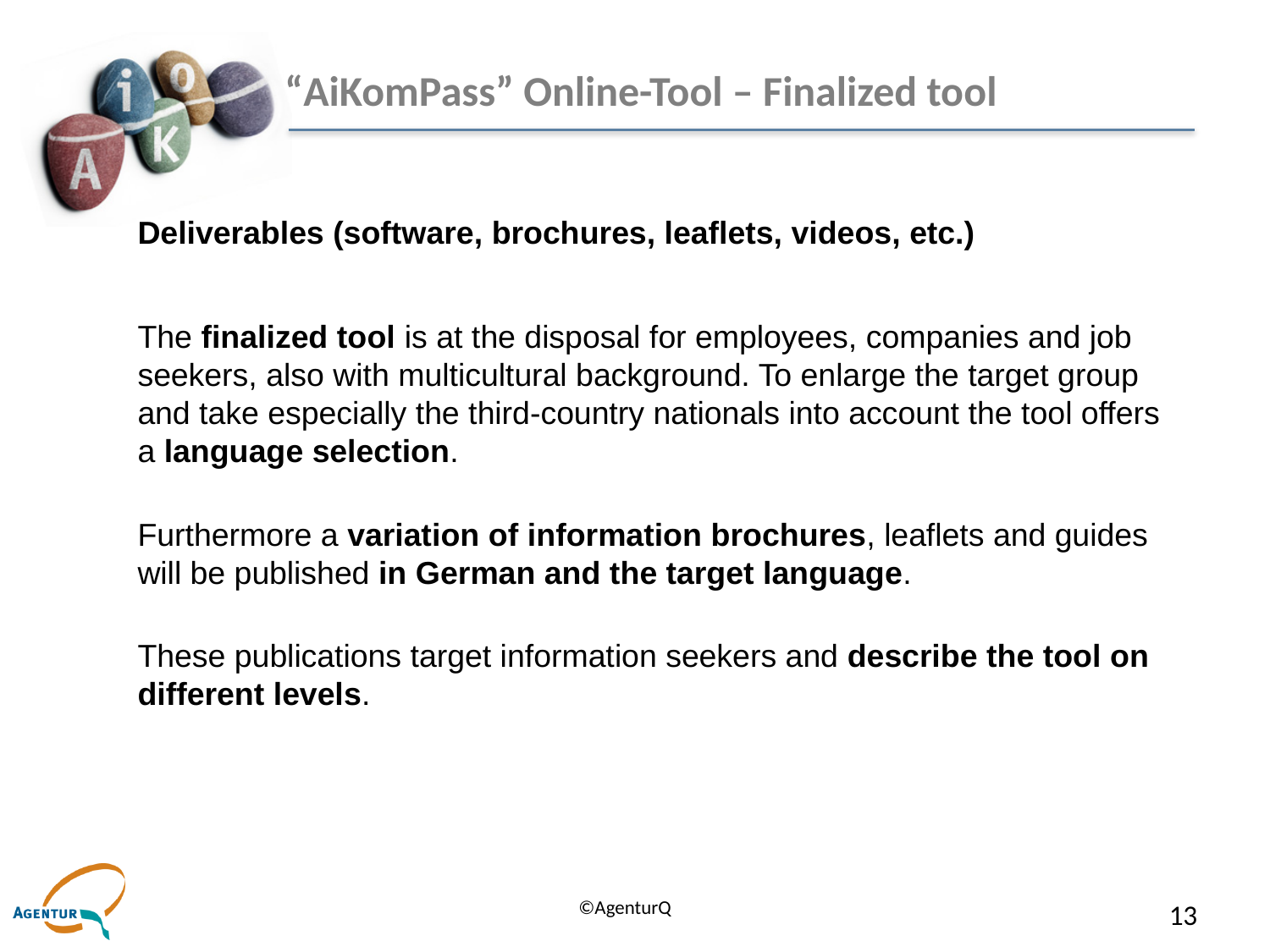

# “AiKomPass” Online-Tool – Finalized tool
Deliverables (software, brochures, leaflets, videos, etc.)

The finalized tool is at the disposal for employees, companies and job seekers, also with multicultural background. To enlarge the target group and take especially the third-country nationals into account the tool offers a language selection.

Furthermore a variation of information brochures, leaflets and guides will be published in German and the target language.

These publications target information seekers and describe the tool on different levels.

13